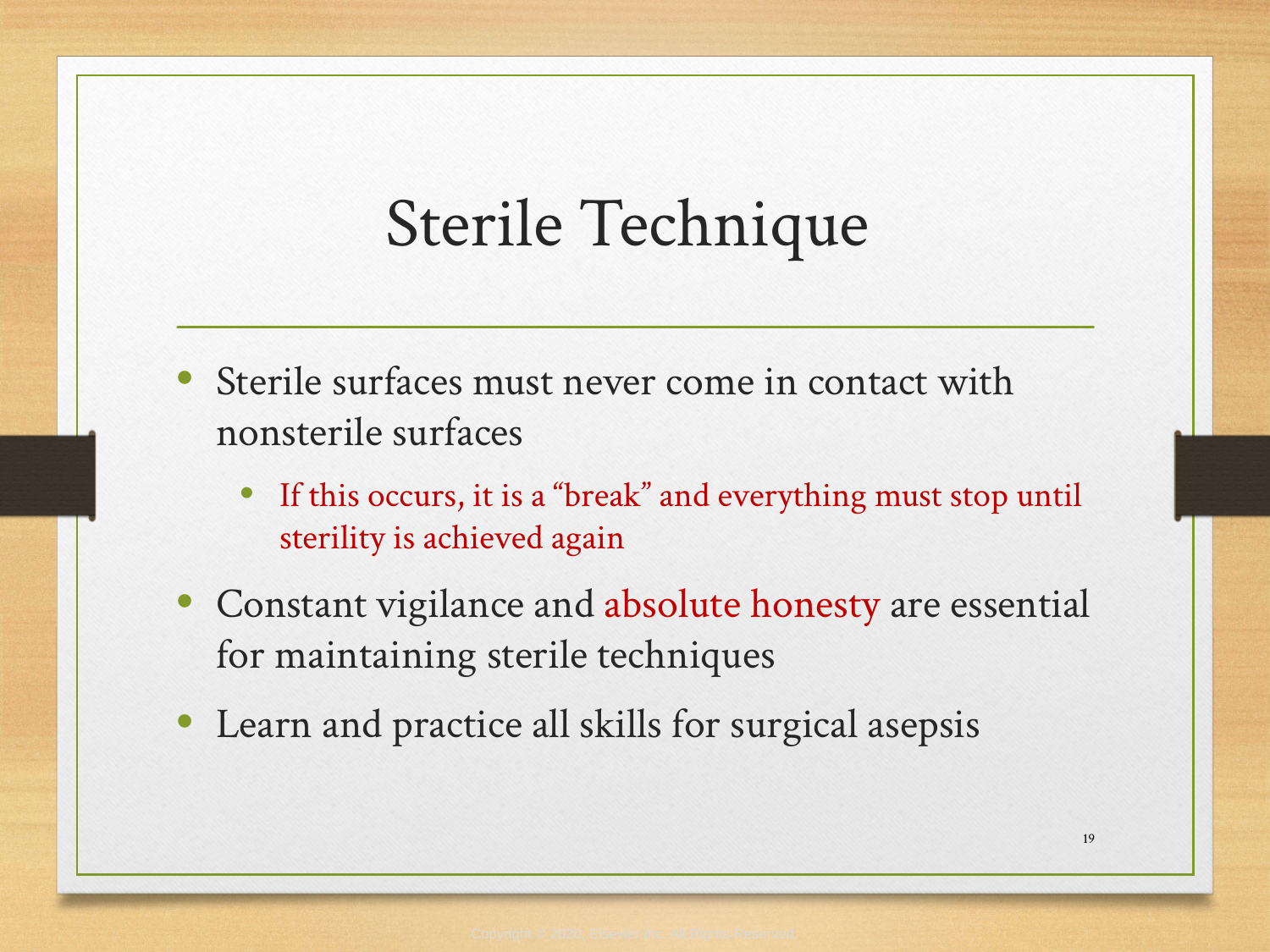

# Sterile Technique
Sterile surfaces must never come in contact with nonsterile surfaces
If this occurs, it is a “break” and everything must stop until sterility is achieved again
Constant vigilance and absolute honesty are essential for maintaining sterile techniques
Learn and practice all skills for surgical asepsis
 19